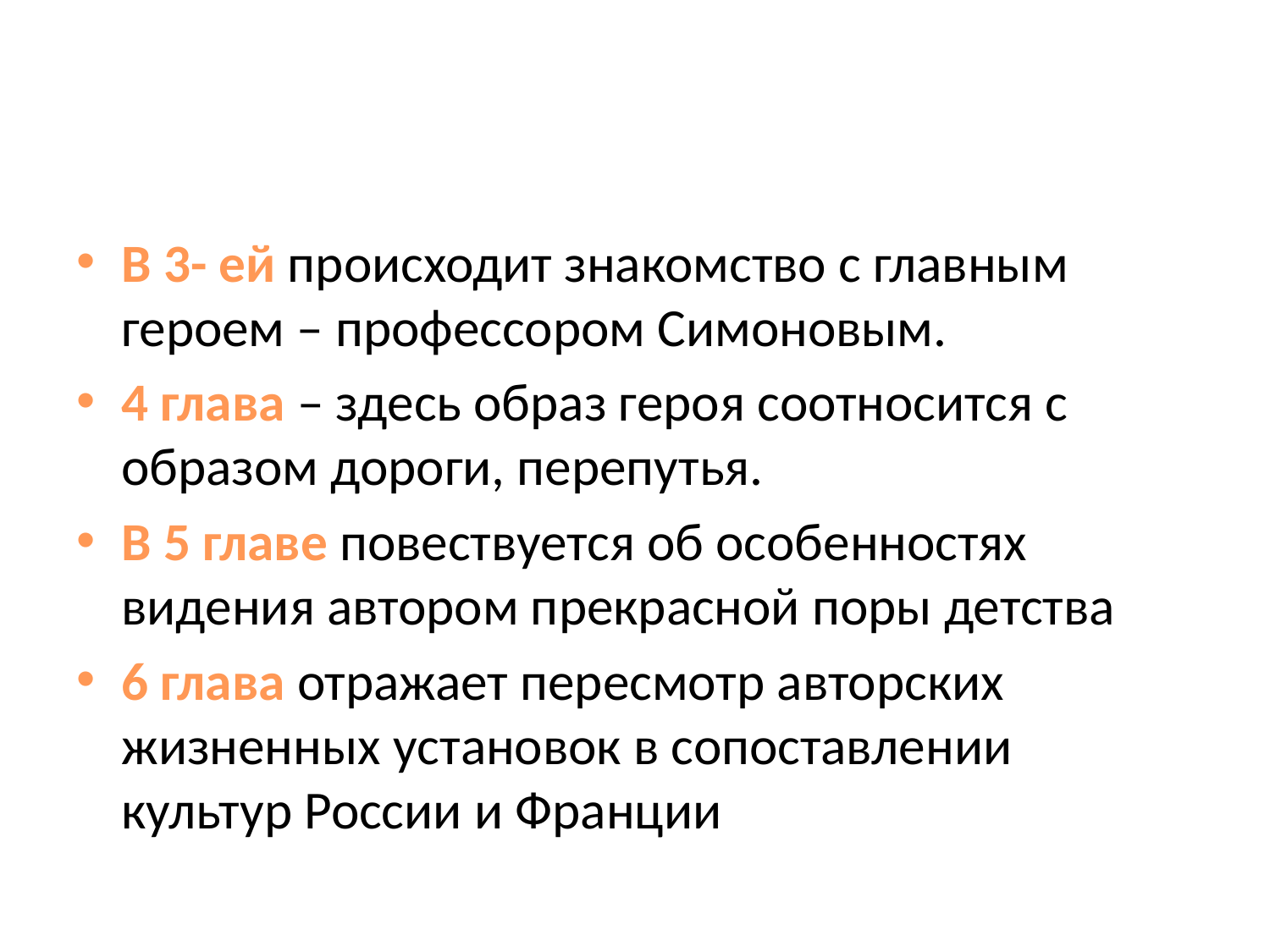

#
В 3- ей происходит знакомство с главным героем – профессором Симоновым.
4 глава – здесь образ героя соотносится с образом дороги, перепутья.
В 5 главе повествуется об особенностях видения автором прекрасной поры детства
6 глава отражает пересмотр авторских жизненных установок в сопоставлении культур России и Франции